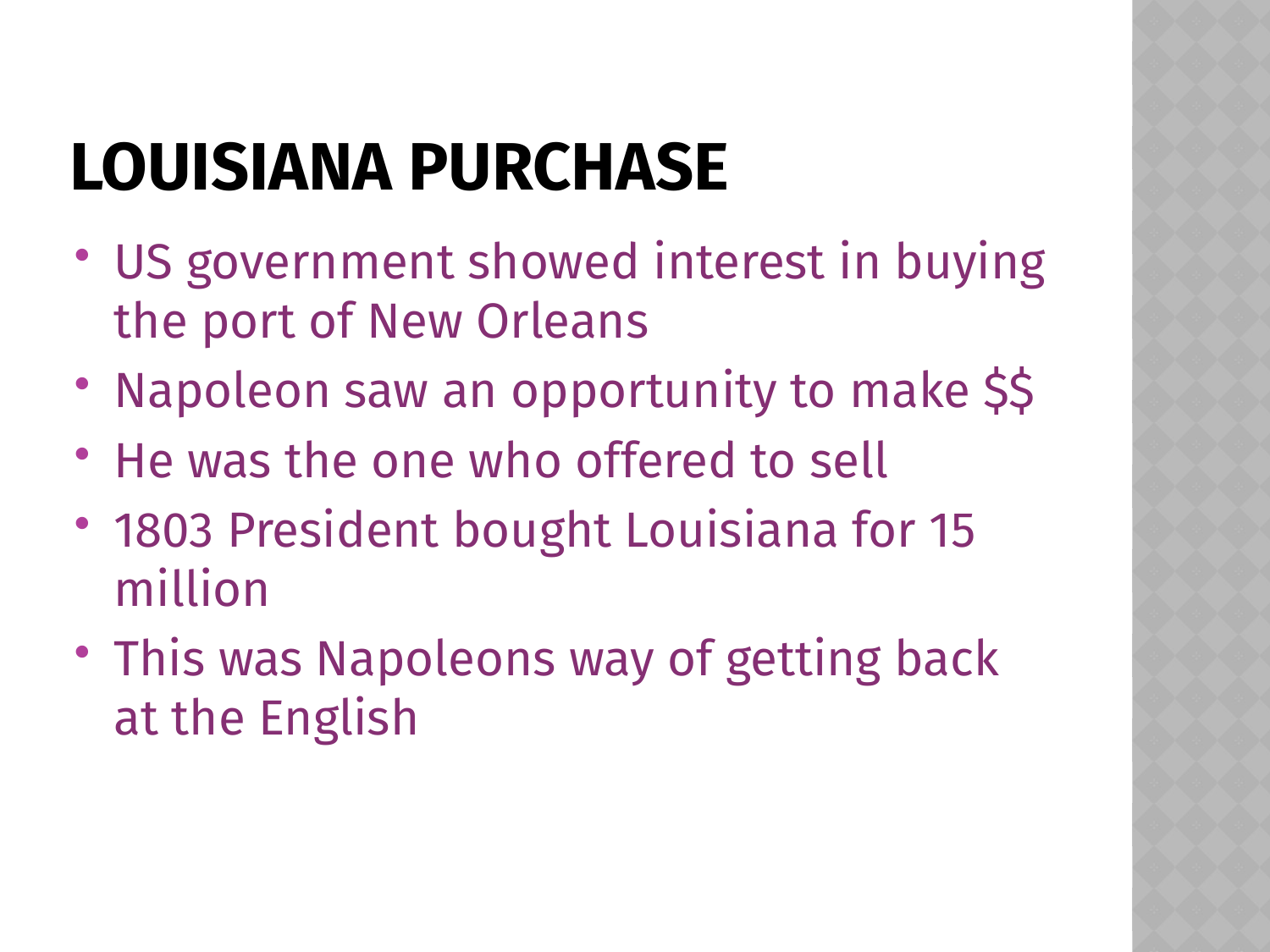

# Louisiana Purchase
US government showed interest in buying the port of New Orleans
Napoleon saw an opportunity to make $$
He was the one who offered to sell
1803 President bought Louisiana for 15 million
This was Napoleons way of getting back at the English